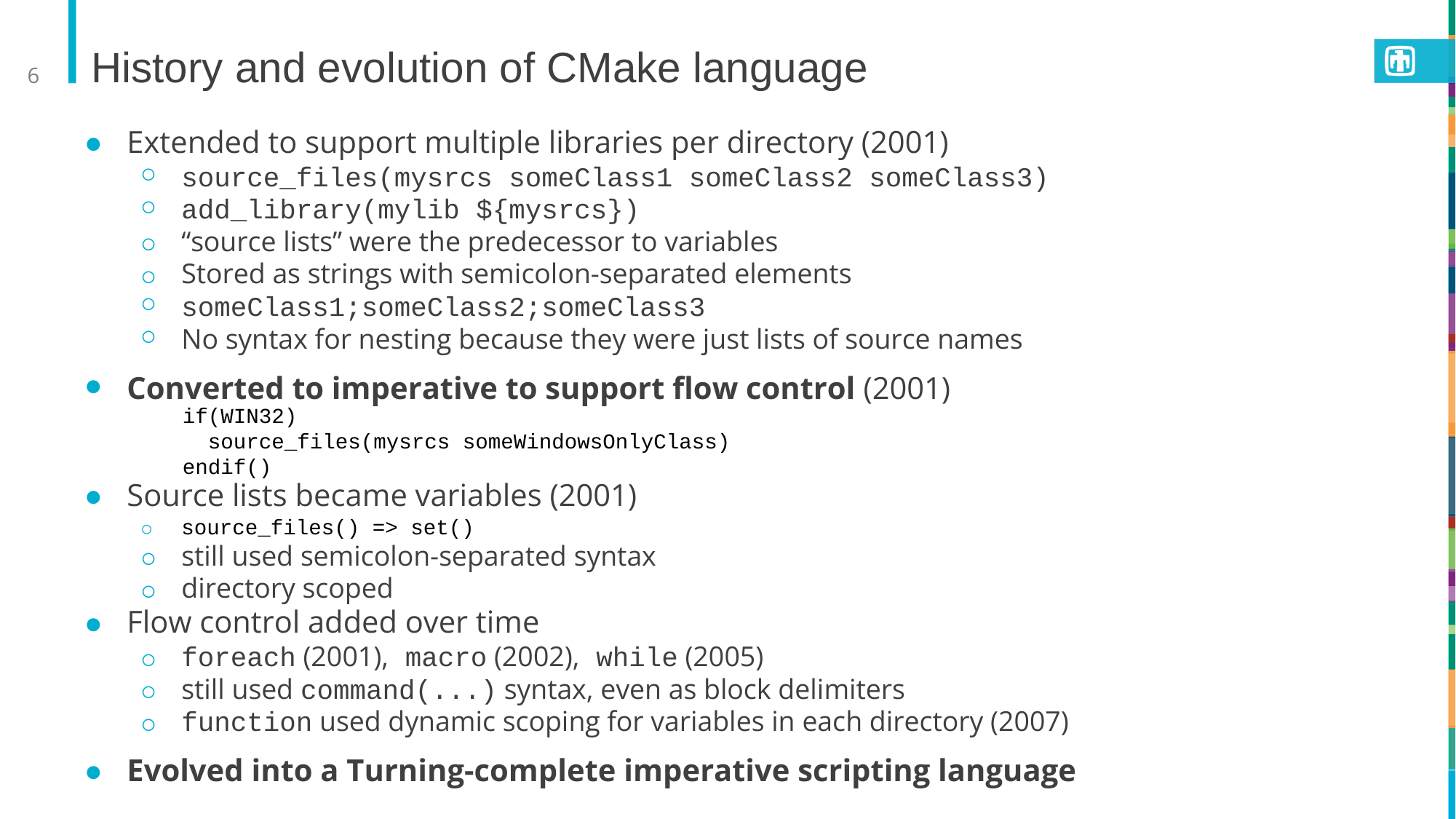

6
# History and evolution of CMake language
Extended to support multiple libraries per directory (2001)
source_files(mysrcs someClass1 someClass2 someClass3)
add_library(mylib ${mysrcs})
“source lists” were the predecessor to variables
Stored as strings with semicolon-separated elements
someClass1;someClass2;someClass3
No syntax for nesting because they were just lists of source names
Converted to imperative to support flow control (2001)

Source lists became variables (2001)
source_files() => set()
still used semicolon-separated syntax
directory scoped
Flow control added over time
foreach (2001), macro (2002), while (2005)
still used command(...) syntax, even as block delimiters
function used dynamic scoping for variables in each directory (2007)
Evolved into a Turning-complete imperative scripting language

if(WIN32)
  source_files(mysrcs someWindowsOnlyClass)
endif()